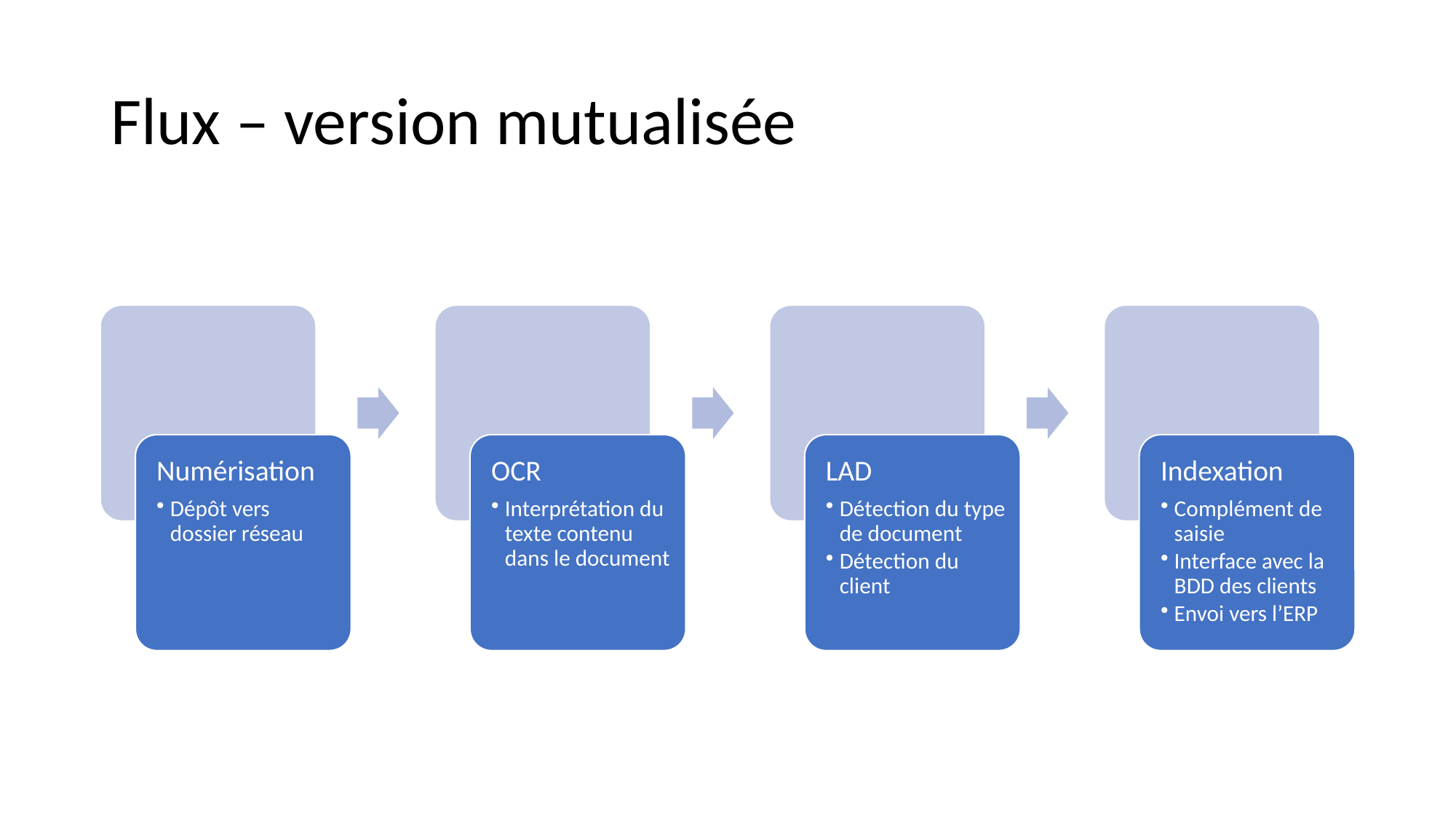

# Flux – version mutualisée
Numérisation
Dépôt vers dossier réseau

OCR
Interprétation du texte contenu dans le document

LAD
Détection du type de document
Détection du client

Indexation
Complément de saisie
Interface avec la BDD des clients
Envoi vers l’ERP